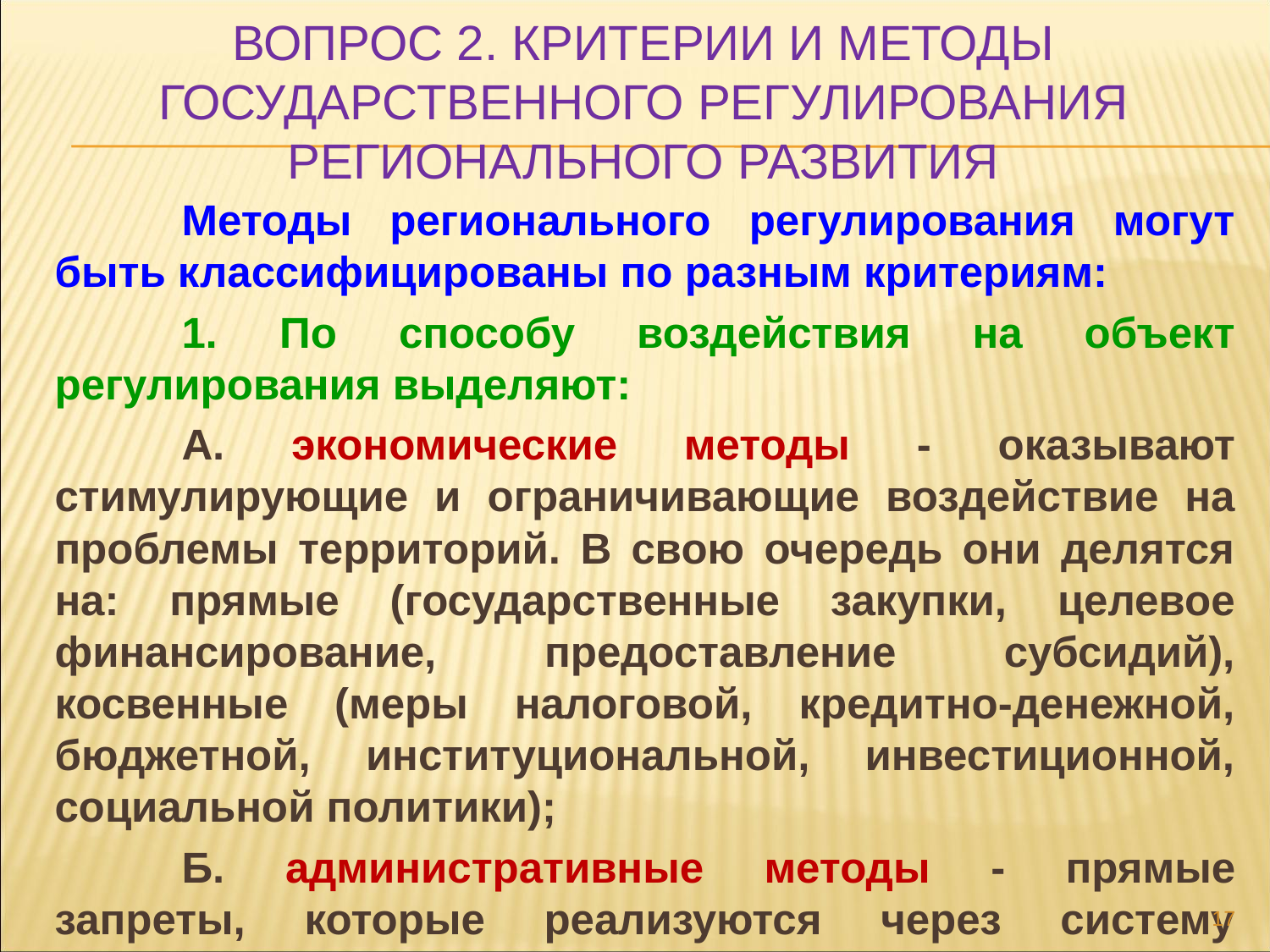

# ВОПРОС 2. КРИТЕРИИ И МЕТОДЫ ГОСУДАРСТВЕННОГО РЕГУЛИРОВАНИЯ РЕГИОНАЛЬНОГО РАЗВИТИЯ
	Методы регионального регулирования могут быть классифицированы по разным критериям:
	1. По способу воздействия на объект регулирования выделяют:
	А. экономические методы - оказывают стимулирующие и ограничивающие воздействие на проблемы территорий. В свою очередь они делятся на: прямые (государственные закупки, целевое финансирование, предоставление субсидий), косвенные (меры налоговой, кредитно-денежной, бюджетной, институциональной, инвестиционной, социальной политики);
	Б. административные методы - прямые запреты, которые реализуются через систему нормативно-правовых актов.
17